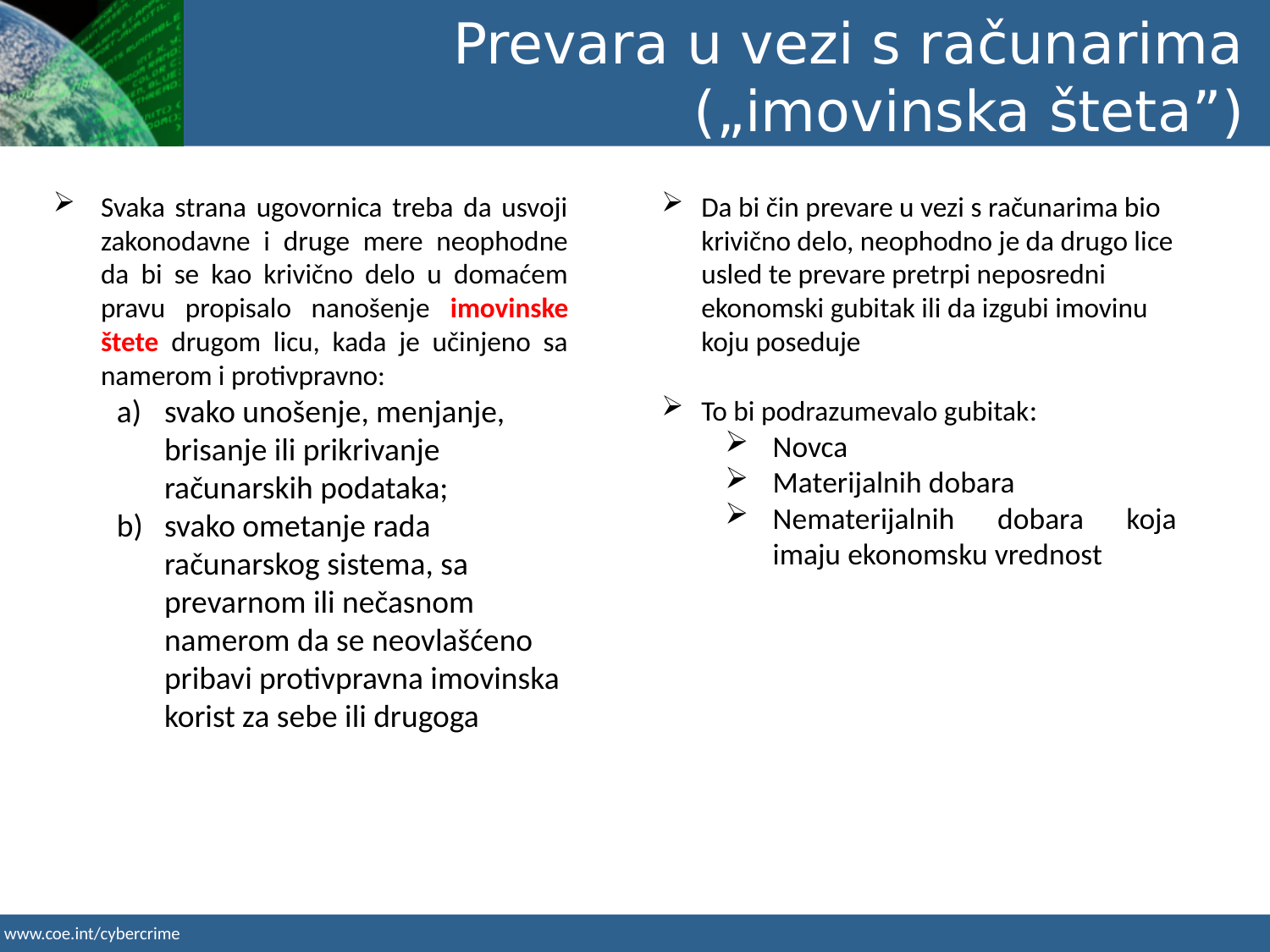

Prevara u vezi s računarima („imovinska šteta”)
Svaka strana ugovornica treba da usvoji zakonodavne i druge mere neophodne da bi se kao krivično delo u domaćem pravu propisalo nanošenje imovinske štete drugom licu, kada je učinjeno sa namerom i protivpravno:
svako unošenje, menjanje, brisanje ili prikrivanje računarskih podataka;
svako ometanje rada računarskog sistema, sa prevarnom ili nečasnom namerom da se neovlašćeno pribavi protivpravna imovinska korist za sebe ili drugoga
Da bi čin prevare u vezi s računarima bio krivično delo, neophodno je da drugo lice usled te prevare pretrpi neposredni ekonomski gubitak ili da izgubi imovinu koju poseduje

To bi podrazumevalo gubitak:
Novca
Materijalnih dobara
Nematerijalnih dobara koja imaju ekonomsku vrednost